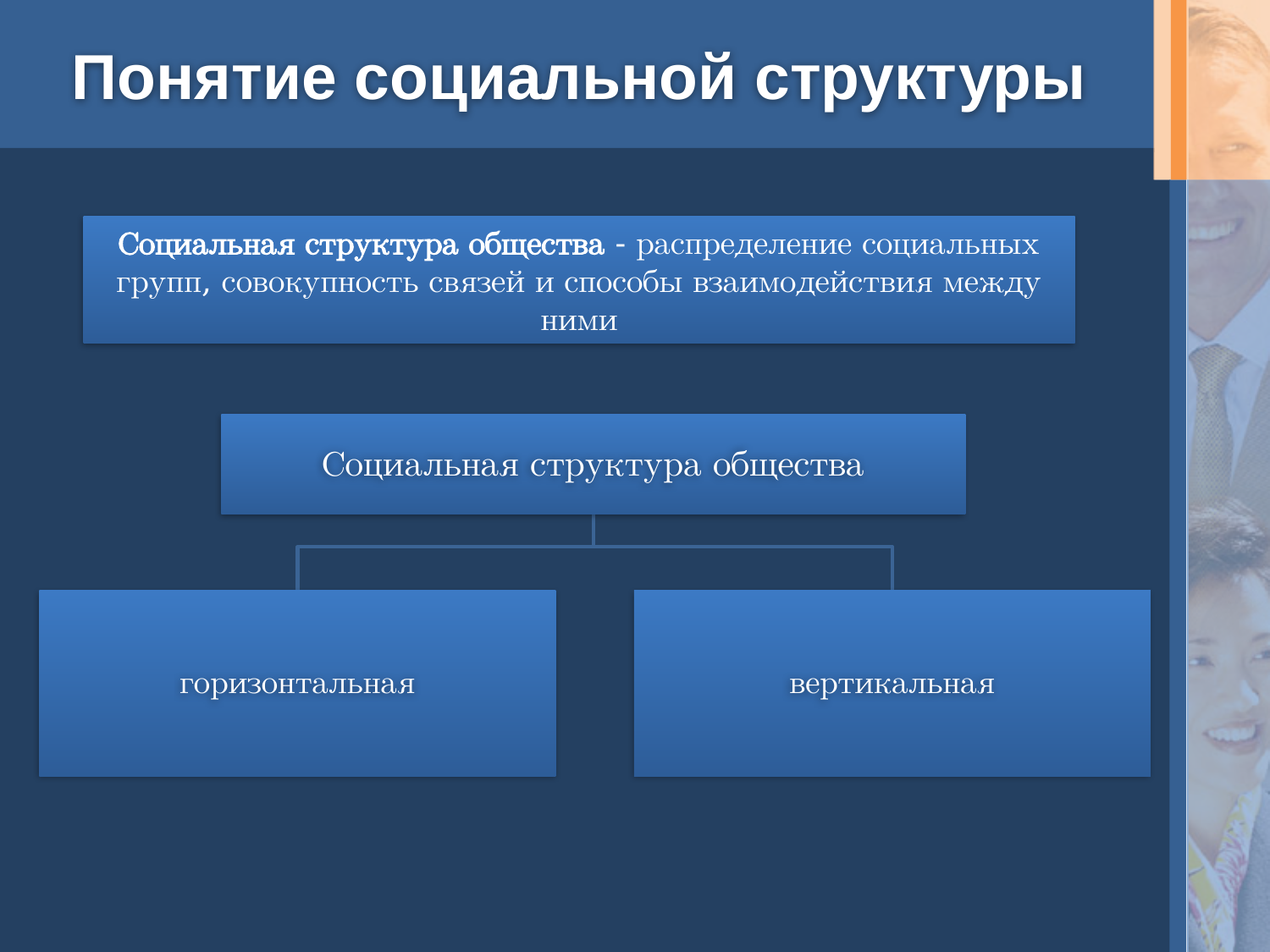

# Понятие социальной структуры
Социальная структура общества - распределение социальных групп, совокупность связей и способы взаимодействия между
ними

Социальная структура общества

горизонтальная

вертикальная